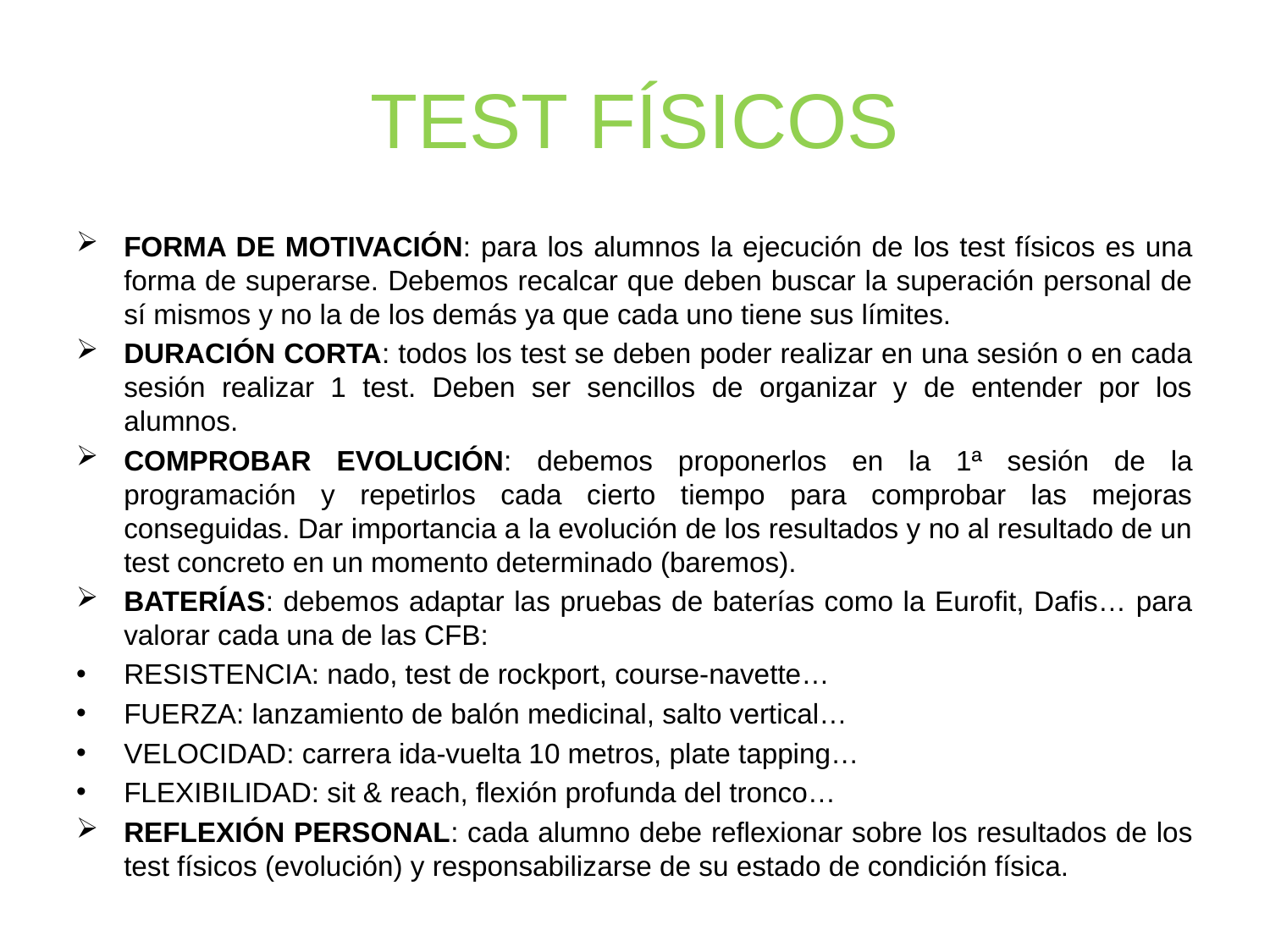

# TEST FÍSICOS
FORMA DE MOTIVACIÓN: para los alumnos la ejecución de los test físicos es una forma de superarse. Debemos recalcar que deben buscar la superación personal de sí mismos y no la de los demás ya que cada uno tiene sus límites.
DURACIÓN CORTA: todos los test se deben poder realizar en una sesión o en cada sesión realizar 1 test. Deben ser sencillos de organizar y de entender por los alumnos.
COMPROBAR EVOLUCIÓN: debemos proponerlos en la 1ª sesión de la programación y repetirlos cada cierto tiempo para comprobar las mejoras conseguidas. Dar importancia a la evolución de los resultados y no al resultado de un test concreto en un momento determinado (baremos).
BATERÍAS: debemos adaptar las pruebas de baterías como la Eurofit, Dafis… para valorar cada una de las CFB:
RESISTENCIA: nado, test de rockport, course-navette…
FUERZA: lanzamiento de balón medicinal, salto vertical…
VELOCIDAD: carrera ida-vuelta 10 metros, plate tapping…
FLEXIBILIDAD: sit & reach, flexión profunda del tronco…
REFLEXIÓN PERSONAL: cada alumno debe reflexionar sobre los resultados de los test físicos (evolución) y responsabilizarse de su estado de condición física.